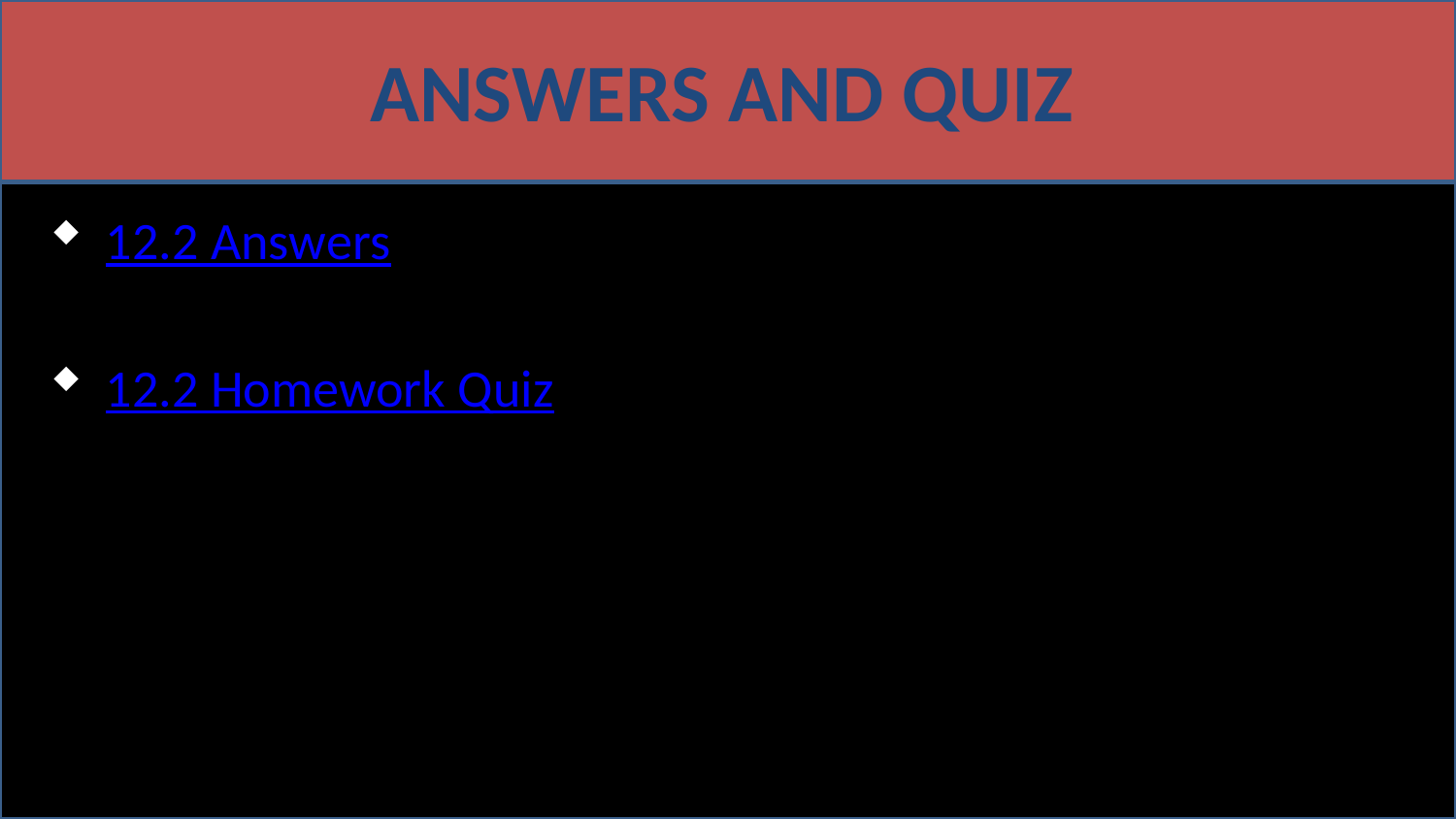

# Answers and Quiz
12.2 Answers

12.2 Homework Quiz